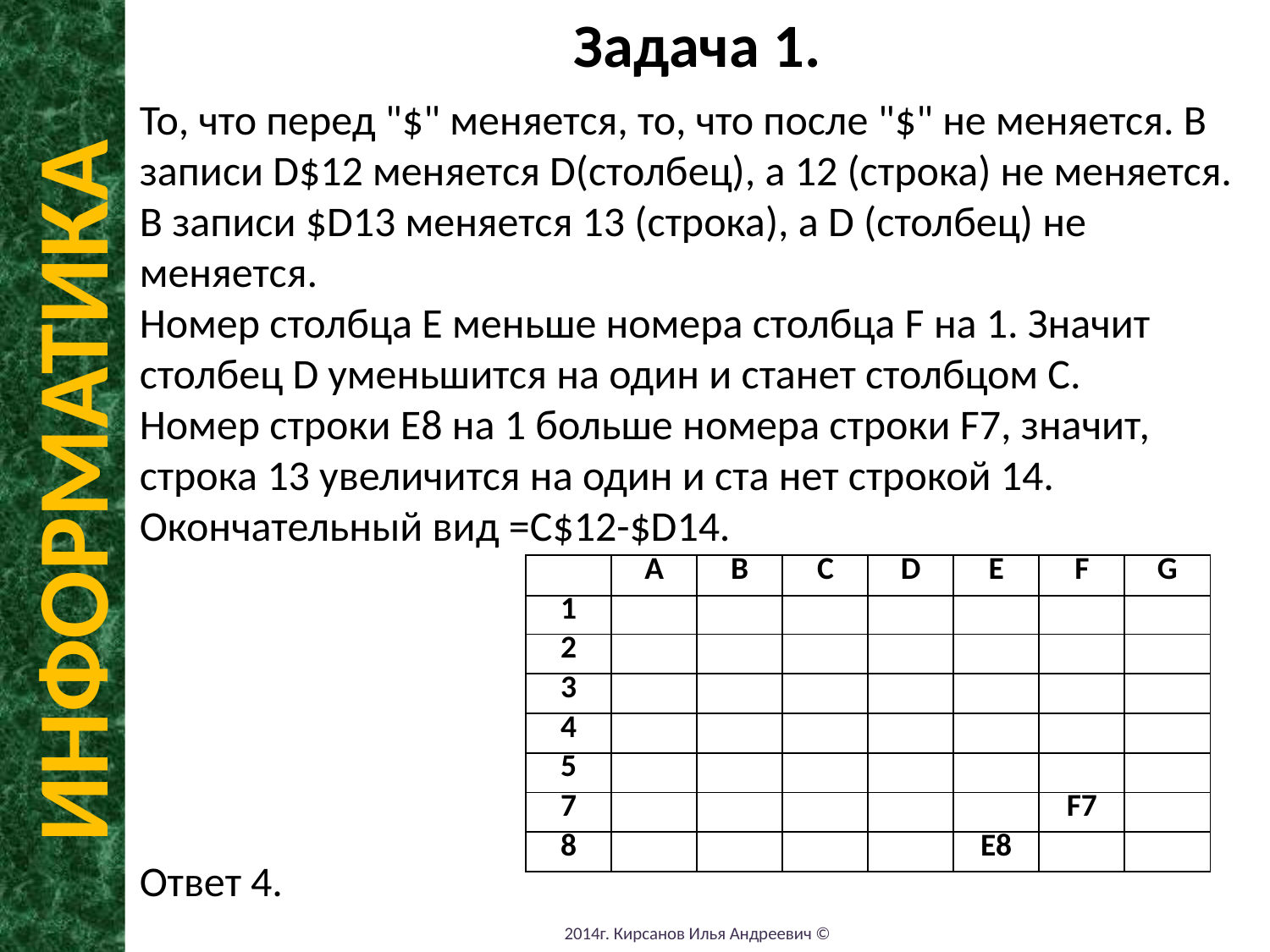

Задача 1.

То, что перед "$" меняется, то, что после "$" не меняется. В записи D$12 меняется D(столбец), а 12 (строка) не меняется. В записи $D13 меняется 13 (строка), а D (столбец) не меняется.
Номер столбца Е меньше номера столбца F на 1. Значит столбец D уменьшится на один и станет столбцом С.
Номер строки Е8 на 1 больше номера строки F7, значит, строка 13 увеличится на один и ста нет строкой 14.
Окончательный вид =С$12-$D14.

Ответ 4.

ИНФОРМАТИКА
|  | А | B | C | D | E | F | G |
| --- | --- | --- | --- | --- | --- | --- | --- |
| 1 |  |  |  |  |  |  |  |
| 2 |  |  |  |  |  |  |  |
| 3 |  |  |  |  |  |  |  |
| 4 |  |  |  |  |  |  |  |
| 5 |  |  |  |  |  |  |  |
| 7 |  |  |  |  |  | F7 |  |
| 8 |  |  |  |  | E8 |  |  |
2014г. Кирсанов Илья Андреевич ©